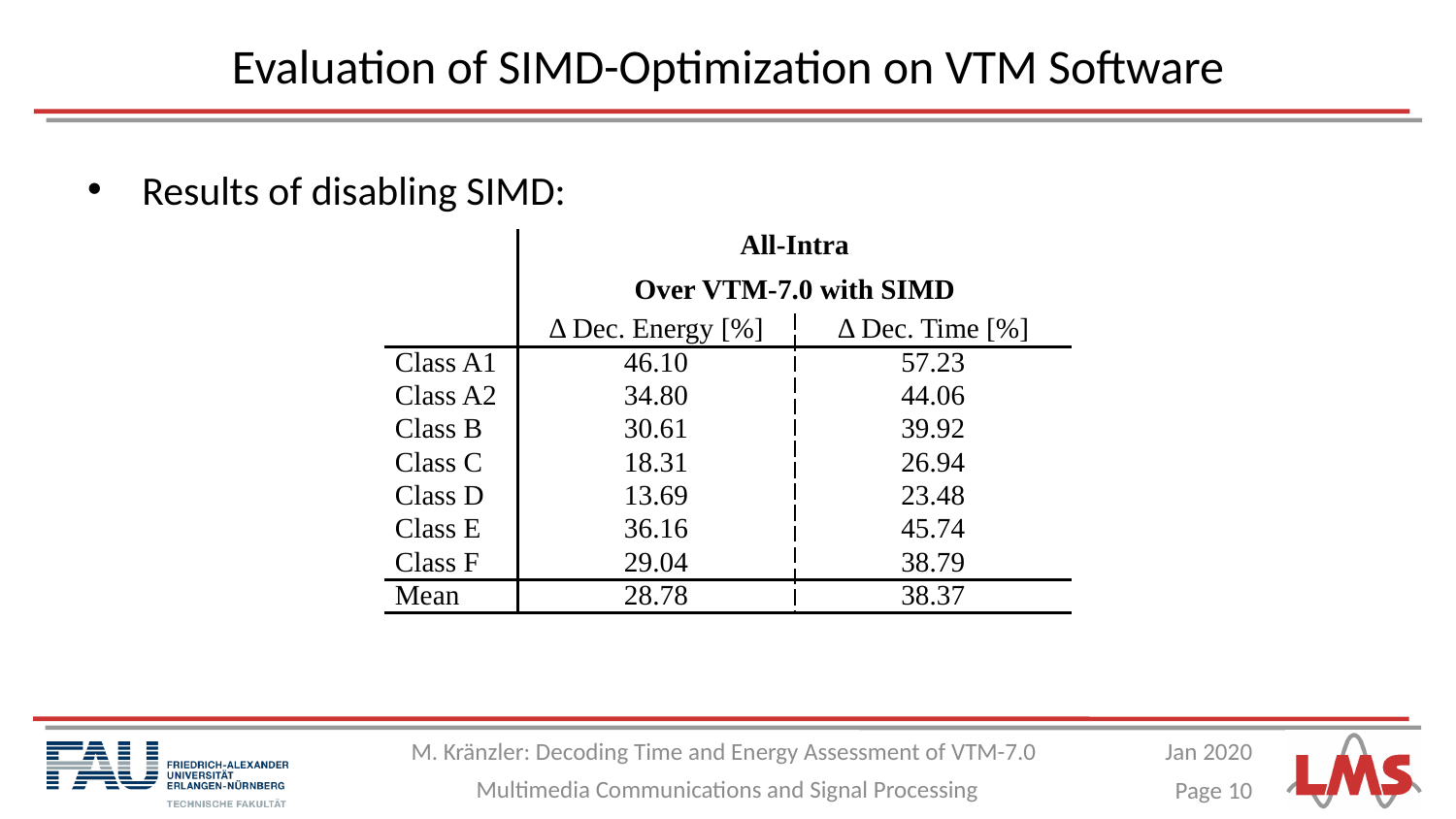

# Evaluation of SIMD-Optimization on VTM Software
Results of disabling SIMD:
|  | All-Intra Over VTM-7.0 with SIMD |  |
| --- | --- | --- |
|  | Δ Dec. Energy [%] | Δ Dec. Time [%] |
| Class A1 | 46.10 | 57.23 |
| Class A2 | 34.80 | 44.06 |
| Class B | 30.61 | 39.92 |
| Class C | 18.31 | 26.94 |
| Class D | 13.69 | 23.48 |
| Class E | 36.16 | 45.74 |
| Class F | 29.04 | 38.79 |
| Mean | 28.78 | 38.37 |